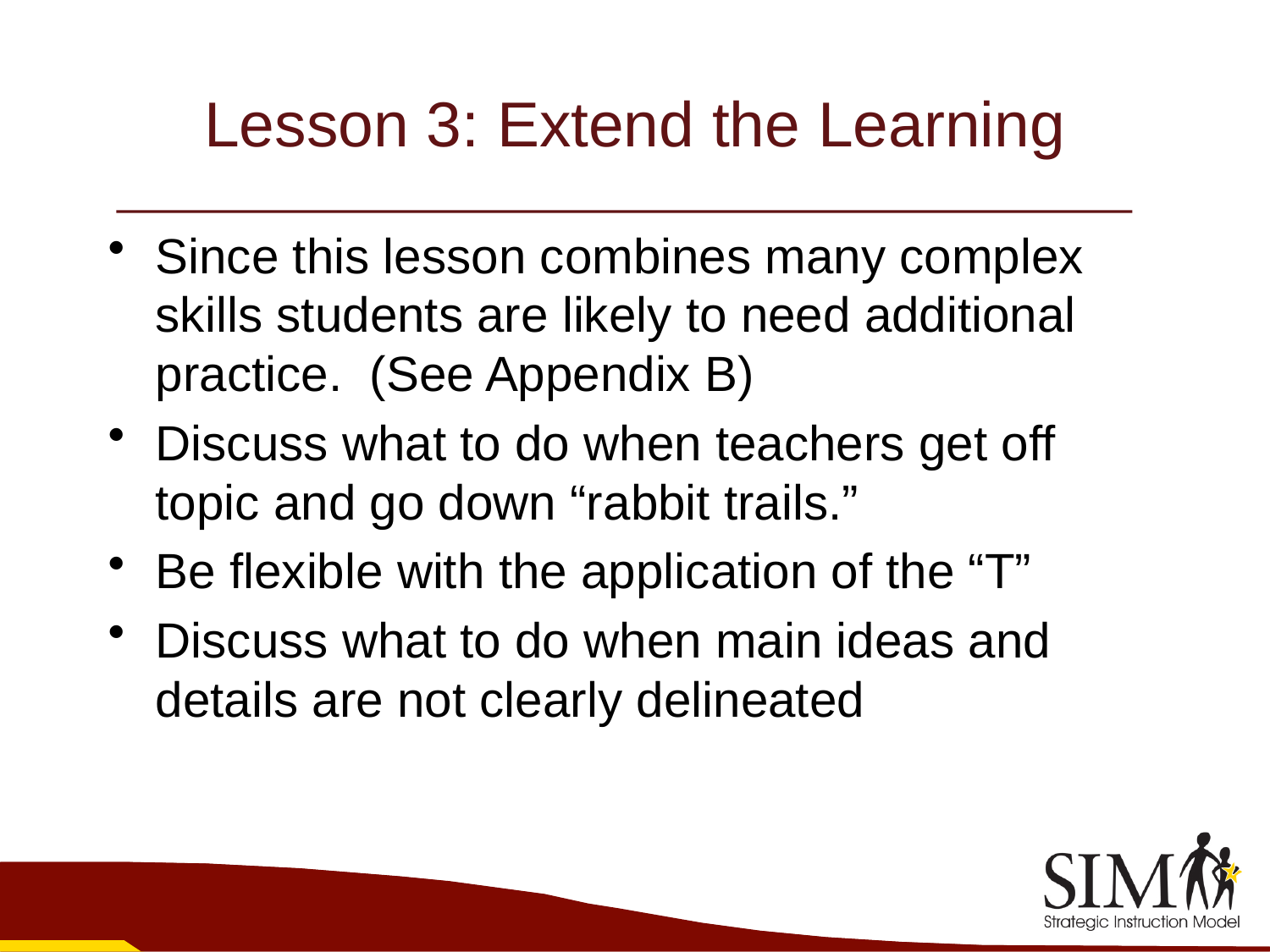

# Lesson 3: Extend the Learning
Since this lesson combines many complex skills students are likely to need additional practice.  (See Appendix B)
Discuss what to do when teachers get off topic and go down “rabbit trails.”
Be flexible with the application of the “T”
Discuss what to do when main ideas and details are not clearly delineated